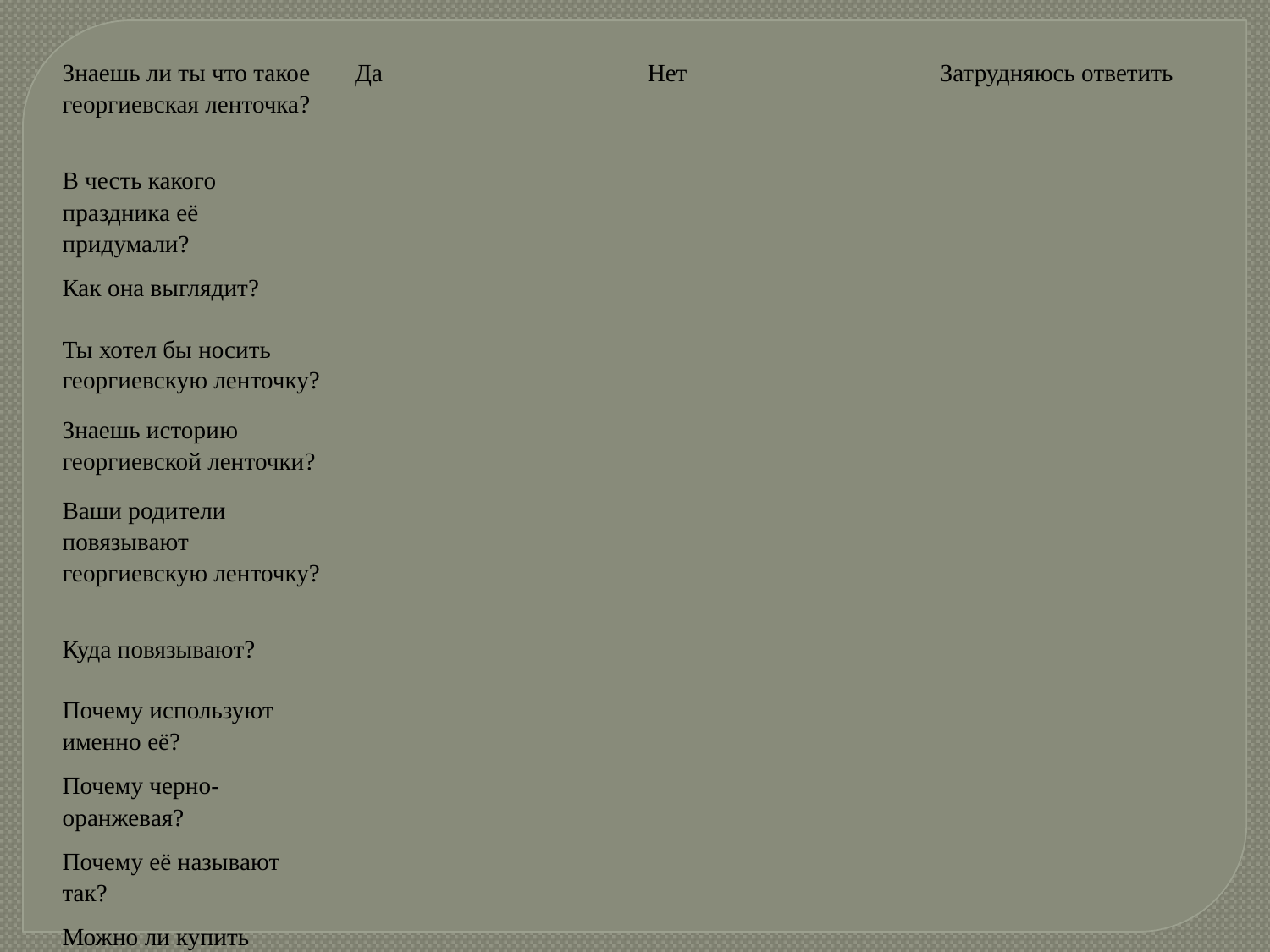

| Знаешь ли ты что такое георгиевская ленточка? | Да | Нет | Затрудняюсь ответить |
| --- | --- | --- | --- |
| В честь какого праздника её придумали? |  |  |  |
| Как она выглядит? |  |  |  |
| Ты хотел бы носить георгиевскую ленточку? |  |  |  |
| Знаешь историю георгиевской ленточки? |  |  |  |
| Ваши родители повязывают георгиевскую ленточку? |  |  |  |
| Куда повязывают? |  |  |  |
| Почему используют именно её? |  |  |  |
| Почему черно-оранжевая? |  |  |  |
| Почему её называют так? |  |  |  |
| Можно ли купить георгиевскую ленту? |  |  |  |